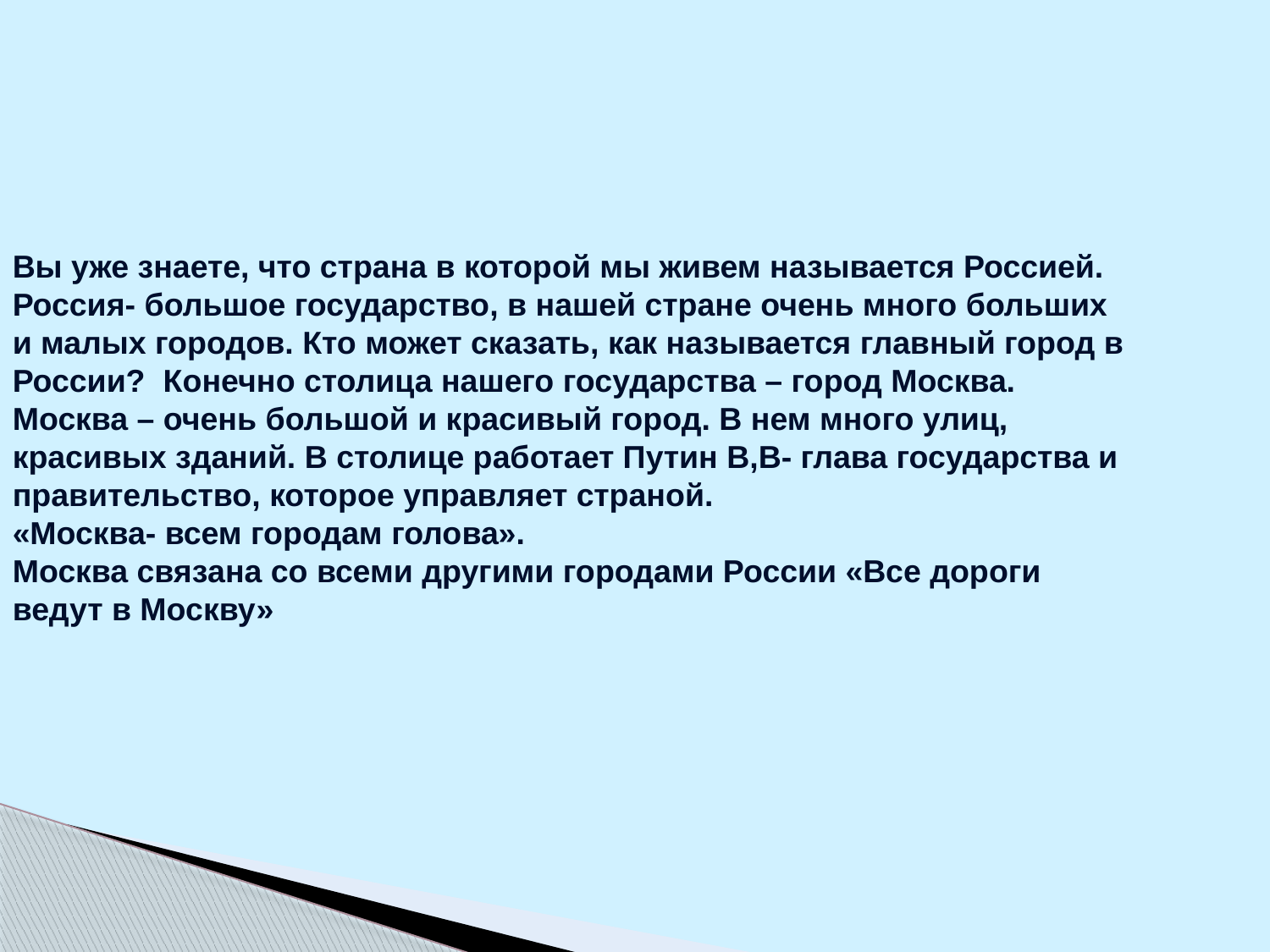

Вы уже знаете, что страна в которой мы живем называется Россией.
Россия- большое государство, в нашей стране очень много больших и малых городов. Кто может сказать, как называется главный город в России?  Конечно столица нашего государства – город Москва. Москва – очень большой и красивый город. В нем много улиц, красивых зданий. В столице работает Путин В,В- глава государства и правительство, которое управляет страной.
«Москва- всем городам голова».
Москва связана со всеми другими городами России «Все дороги ведут в Москву»